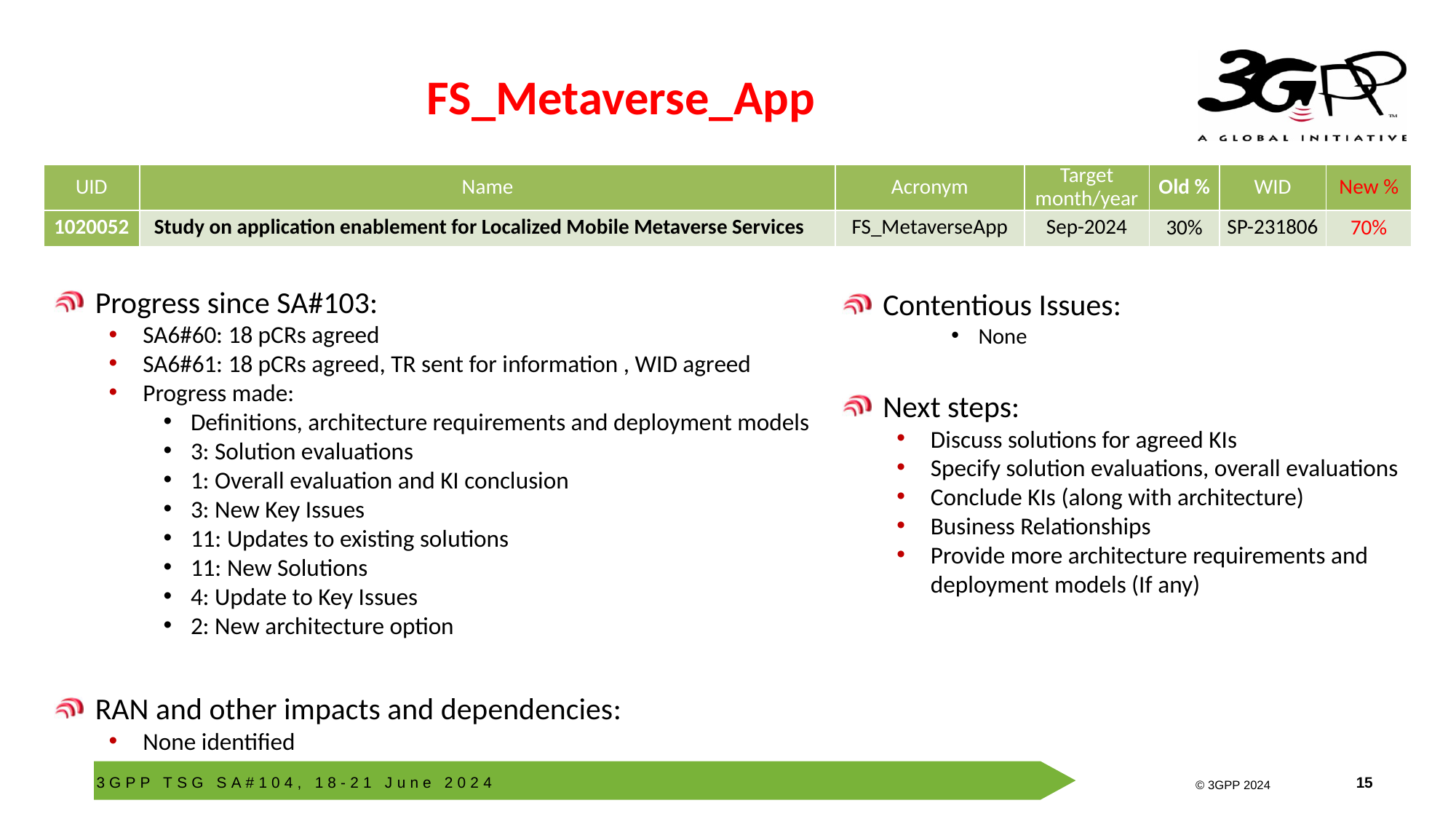

# FS_Metaverse_App
| UID | Name | Acronym | Target month/year | Old % | WID | New % |
| --- | --- | --- | --- | --- | --- | --- |
| 1020052 | Study on application enablement for Localized Mobile Metaverse Services | FS\_MetaverseApp | Sep-2024 | 30% | SP-231806 | 70% |
Progress since SA#103:
SA6#60: 18 pCRs agreed
SA6#61: 18 pCRs agreed, TR sent for information , WID agreed
Progress made:
Definitions, architecture requirements and deployment models
3: Solution evaluations
1: Overall evaluation and KI conclusion
3: New Key Issues
11: Updates to existing solutions
11: New Solutions
4: Update to Key Issues
2: New architecture option

RAN and other impacts and dependencies:
None identified

Contentious Issues:
None

Next steps:
Discuss solutions for agreed KIs
Specify solution evaluations, overall evaluations
Conclude KIs (along with architecture)
Business Relationships
Provide more architecture requirements and deployment models (If any)